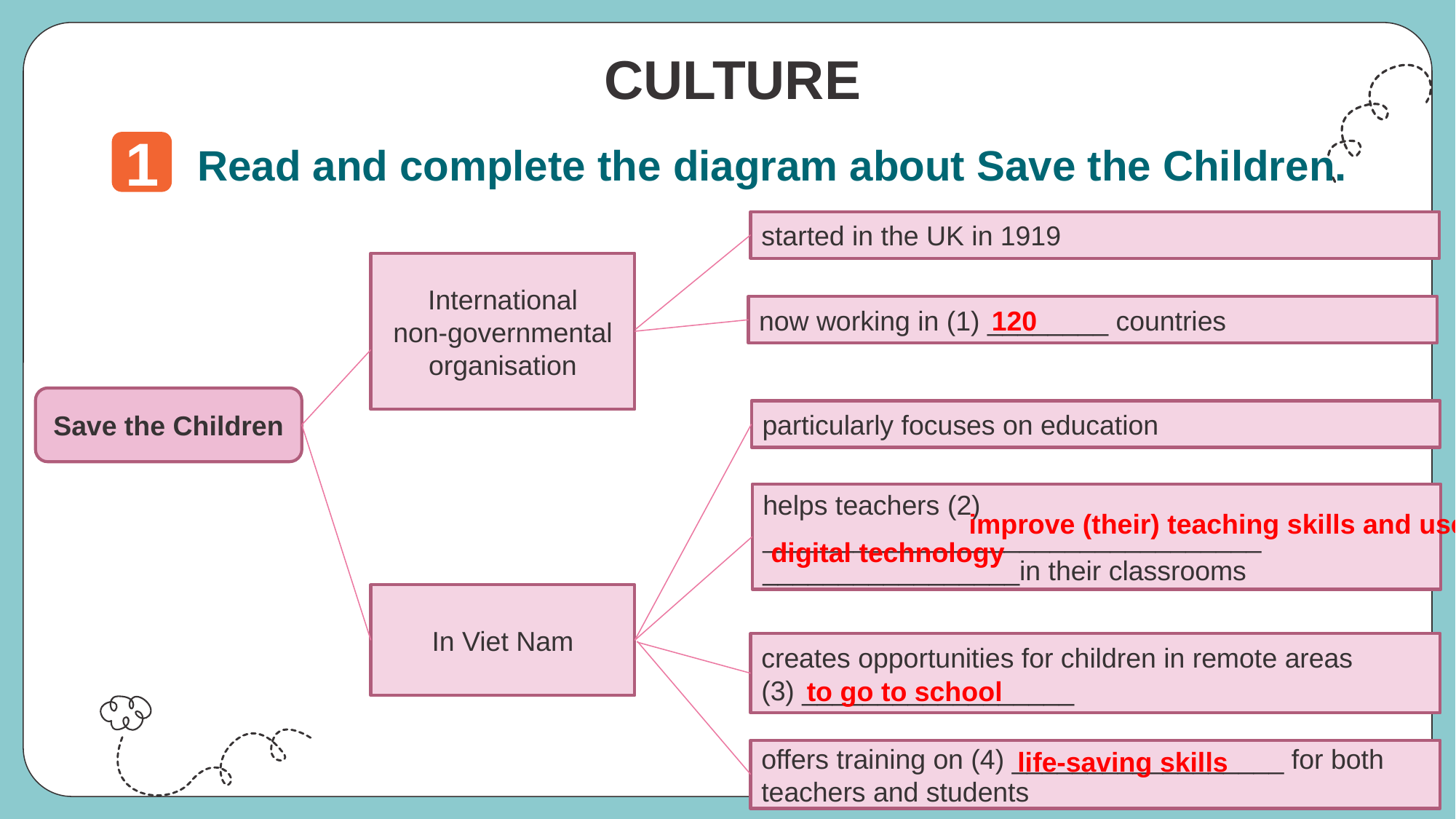

CULTURE
1

Read and complete the diagram about Save the Children.
started in the UK in 1919
International
non-governmental
organisation
now working in (1) ________ countries
120
Save the Children
particularly focuses on education
helps teachers (2) _________________________________ _________________in their classrooms
improve (their) teaching skills and use

digital technology
In Viet Nam
creates opportunities for children in remote areas
(3) __________________
to go to school
life-saving skills
offers training on (4) __________________ for both teachers and students